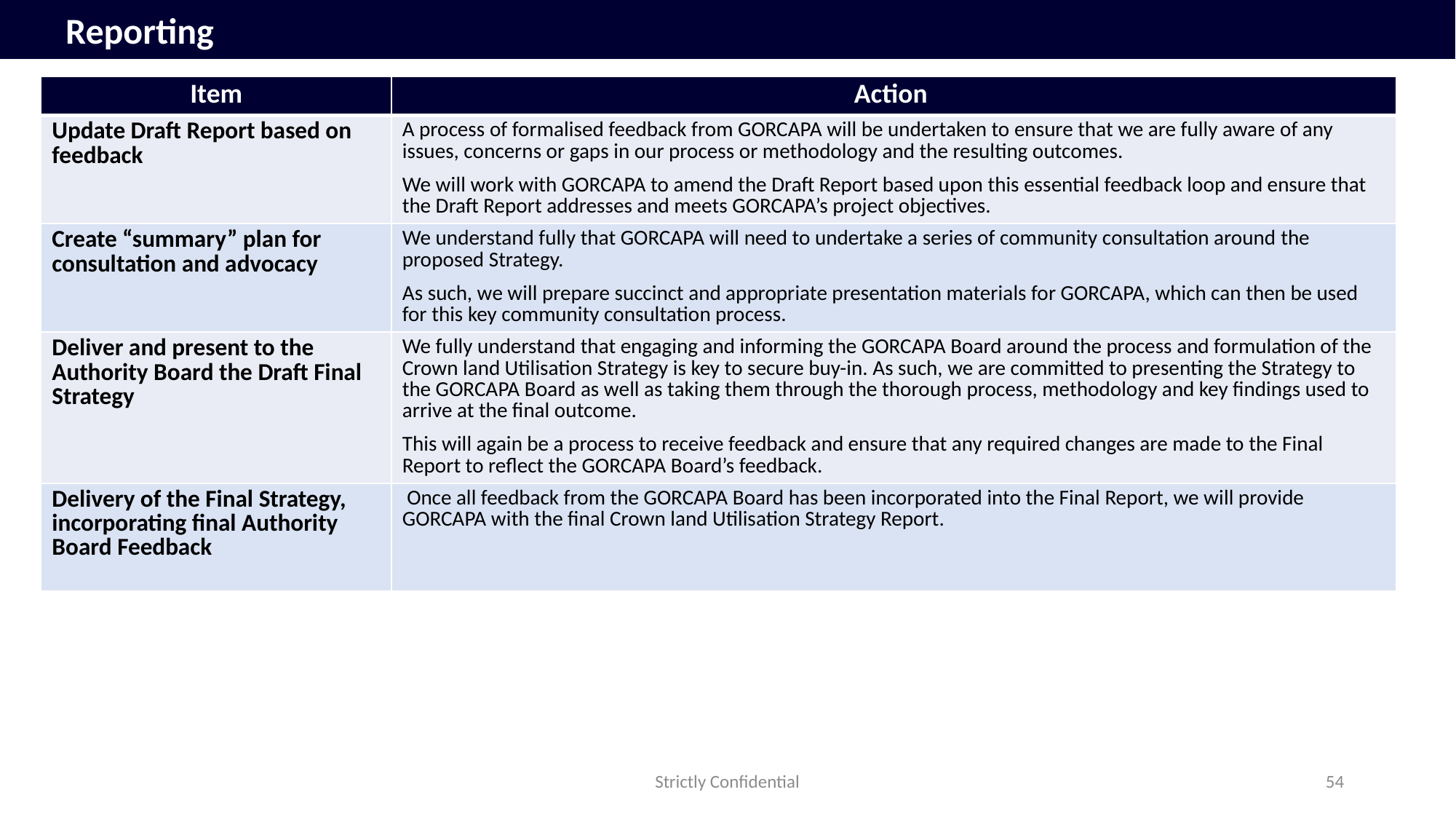

Reporting
| Item | Action |
| --- | --- |
| Update Draft Report based on feedback | A process of formalised feedback from GORCAPA will be undertaken to ensure that we are fully aware of any issues, concerns or gaps in our process or methodology and the resulting outcomes. We will work with GORCAPA to amend the Draft Report based upon this essential feedback loop and ensure that the Draft Report addresses and meets GORCAPA’s project objectives. |
| Create “summary” plan for consultation and advocacy | We understand fully that GORCAPA will need to undertake a series of community consultation around the proposed Strategy. As such, we will prepare succinct and appropriate presentation materials for GORCAPA, which can then be used for this key community consultation process. |
| Deliver and present to the Authority Board the Draft Final Strategy | We fully understand that engaging and informing the GORCAPA Board around the process and formulation of the Crown land Utilisation Strategy is key to secure buy-in. As such, we are committed to presenting the Strategy to the GORCAPA Board as well as taking them through the thorough process, methodology and key findings used to arrive at the final outcome. This will again be a process to receive feedback and ensure that any required changes are made to the Final Report to reflect the GORCAPA Board’s feedback. |
| Delivery of the Final Strategy, incorporating final Authority Board Feedback | Once all feedback from the GORCAPA Board has been incorporated into the Final Report, we will provide GORCAPA with the final Crown land Utilisation Strategy Report. |
Strictly Confidential
54